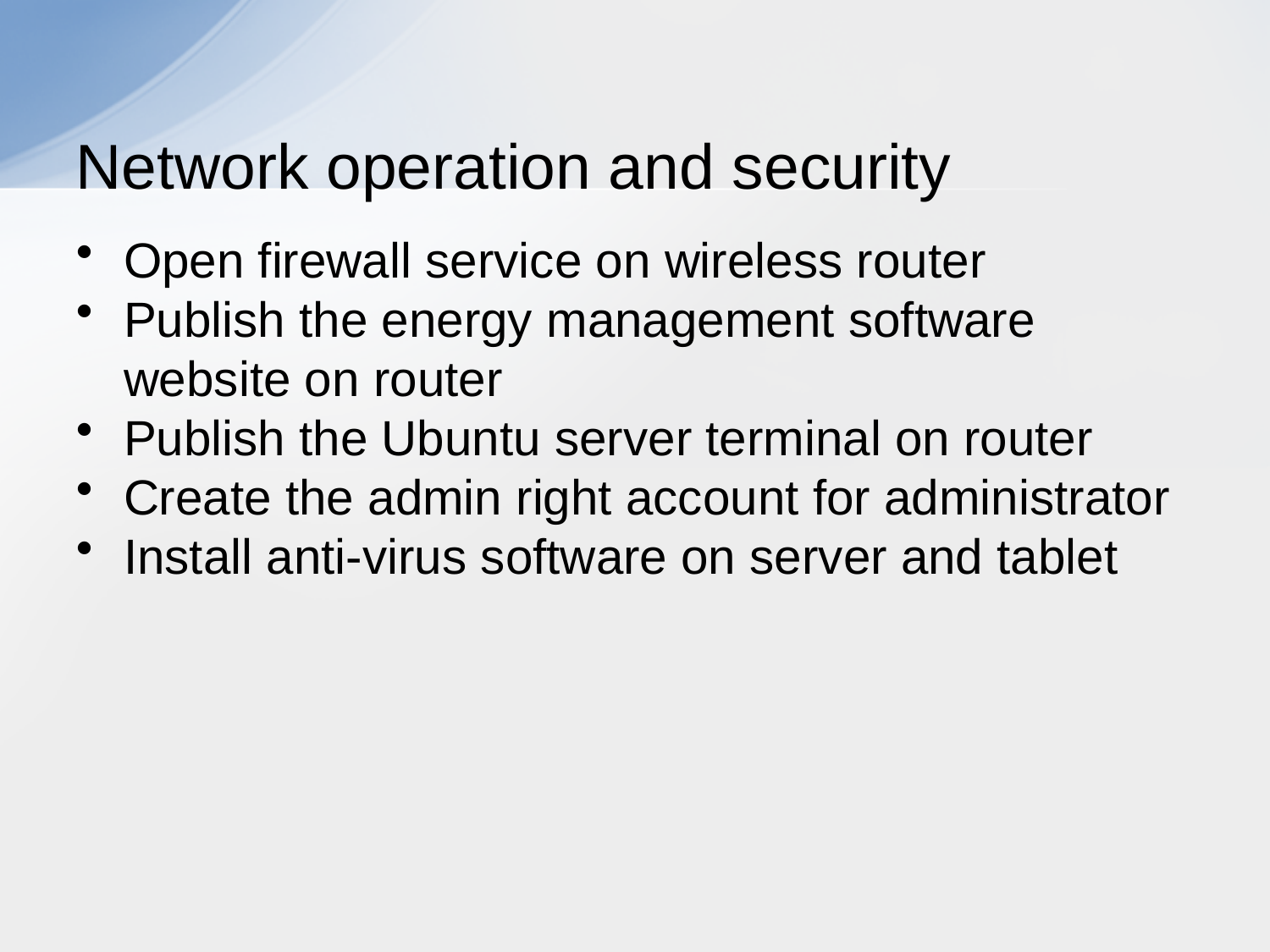

# Network operation and security
Open firewall service on wireless router
Publish the energy management software website on router
Publish the Ubuntu server terminal on router
Create the admin right account for administrator
Install anti-virus software on server and tablet